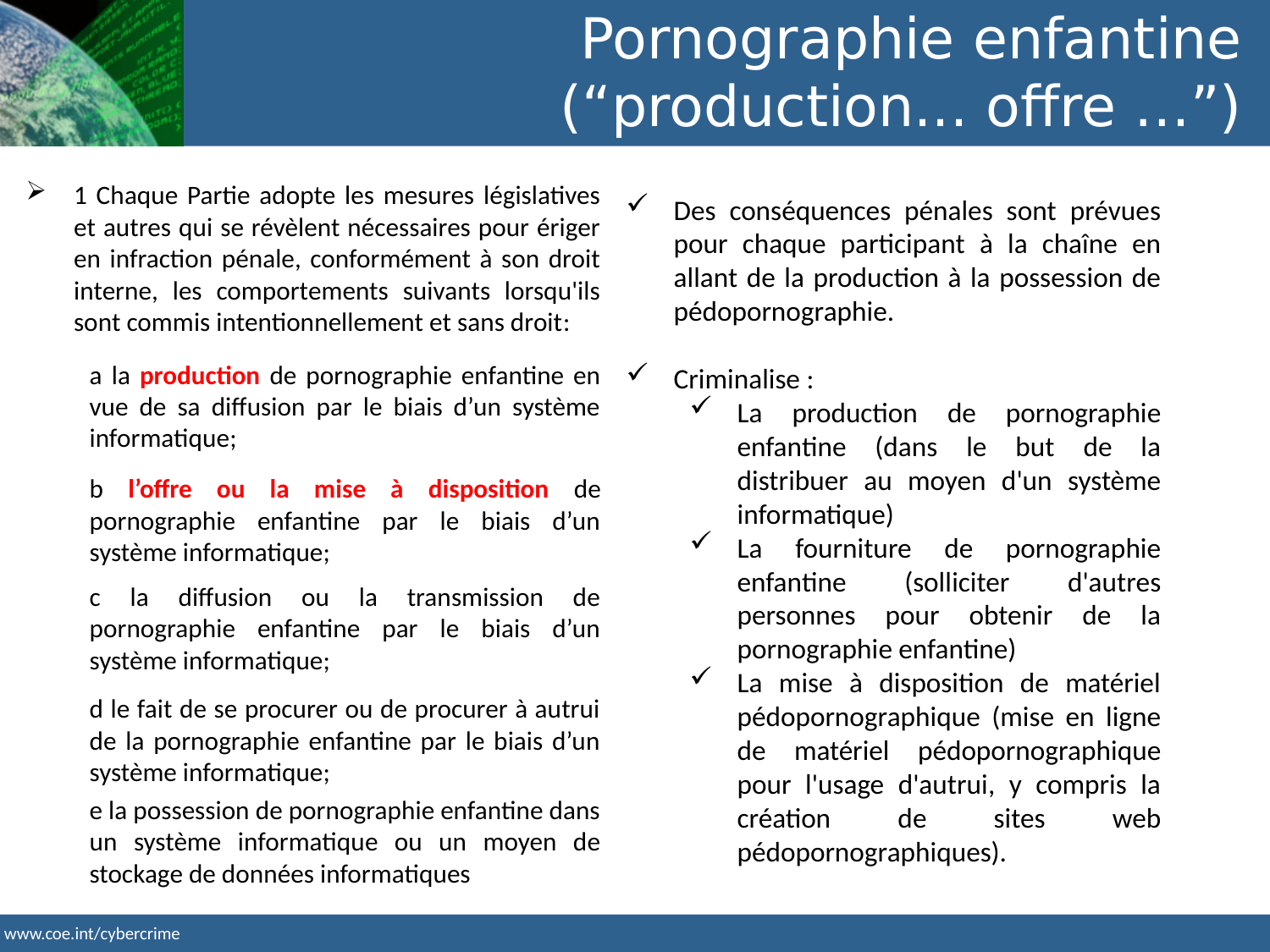

Pornographie enfantine (“production... offre …”)
1 Chaque Partie adopte les mesures législatives et autres qui se révèlent nécessaires pour ériger en infraction pénale, conformément à son droit interne, les comportements suivants lorsqu'ils sont commis intentionnellement et sans droit:

a la production de pornographie enfantine en vue de sa diffusion par le biais d’un système informatique;

b l’offre ou la mise à disposition de pornographie enfantine par le biais d’un système informatique;

c la diffusion ou la transmission de pornographie enfantine par le biais d’un système informatique;

d le fait de se procurer ou de procurer à autrui de la pornographie enfantine par le biais d’un système informatique;

e la possession de pornographie enfantine dans un système informatique ou un moyen de stockage de données informatiques
Des conséquences pénales sont prévues pour chaque participant à la chaîne en allant de la production à la possession de pédopornographie.

Criminalise :
La production de pornographie enfantine (dans le but de la distribuer au moyen d'un système informatique)
La fourniture de pornographie enfantine (solliciter d'autres personnes pour obtenir de la pornographie enfantine)
La mise à disposition de matériel pédopornographique (mise en ligne de matériel pédopornographique pour l'usage d'autrui, y compris la création de sites web pédopornographiques).